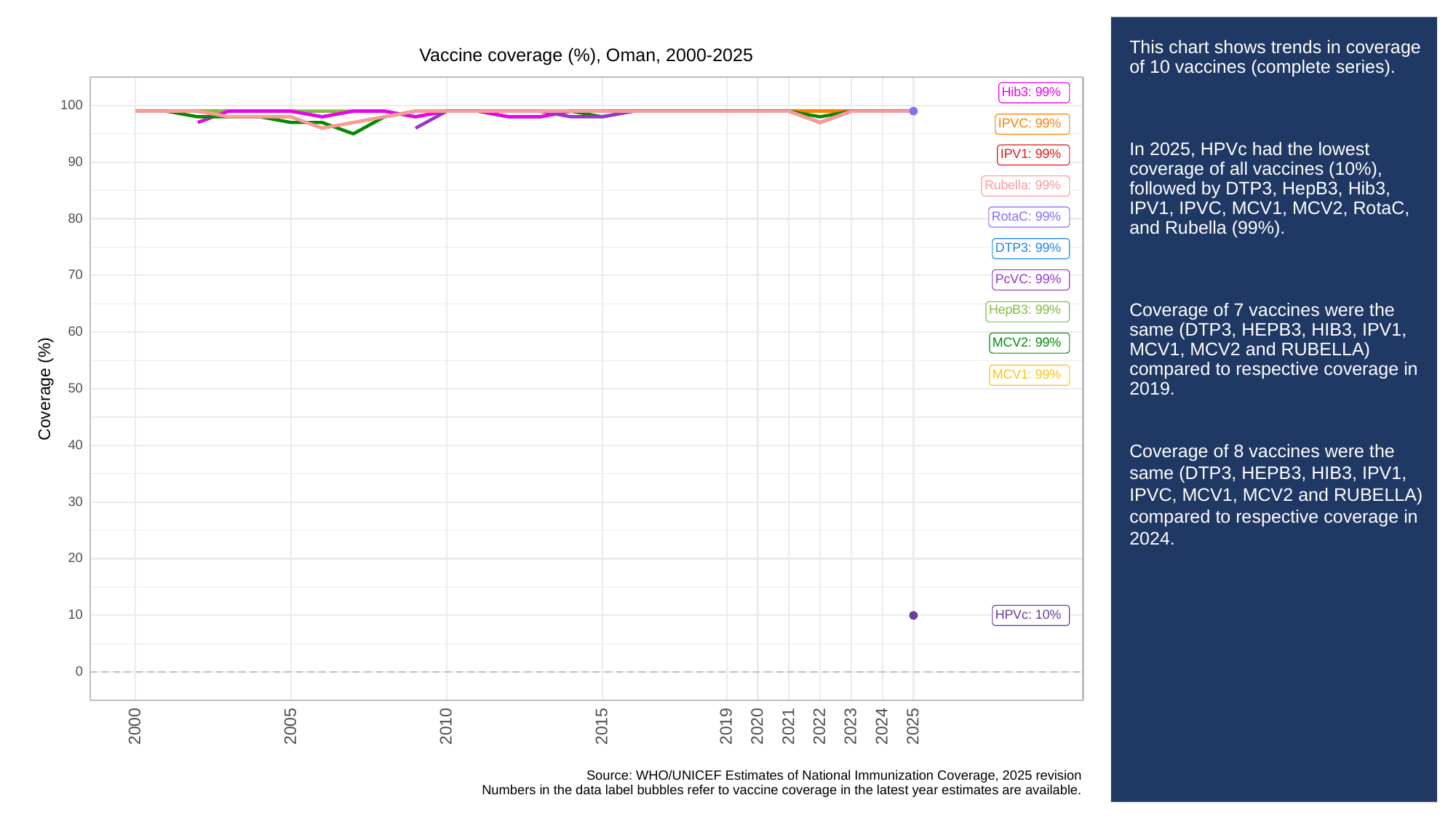

# This chart shows trends in coverage of 10 vaccines (complete series).

In 2025, HPVc had the lowest coverage of all vaccines (10%), followed by DTP3, HepB3, Hib3, IPV1, IPVC, MCV1, MCV2, RotaC, and Rubella (99%).

Coverage of 7 vaccines were the same (DTP3, HEPB3, HIB3, IPV1, MCV1, MCV2 and RUBELLA) compared to respective coverage in 2019.

Coverage of 8 vaccines were the same (DTP3, HEPB3, HIB3, IPV1, IPVC, MCV1, MCV2 and RUBELLA) compared to respective coverage in 2024.

Vaccine coverage (%), Oman, 2000-2025

Hib3: 99%

100

IPVC: 99%

IPV1: 99%
90

Rubella: 99%

RotaC: 99%
80

DTP3: 99%

70
PcVC: 99%

HepB3: 99%
60

MCV2: 99%

MCV1: 99%
Coverage (%)
50

40

30

20

HPVc: 10%
10

0

2023
2000
2005
2010
2015
2019
2020
2021
2022
2024
2025
Source: WHO/UNICEF Estimates of National Immunization Coverage, 2025 revision
Numbers in the data label bubbles refer to vaccine coverage in the latest year estimates are available.